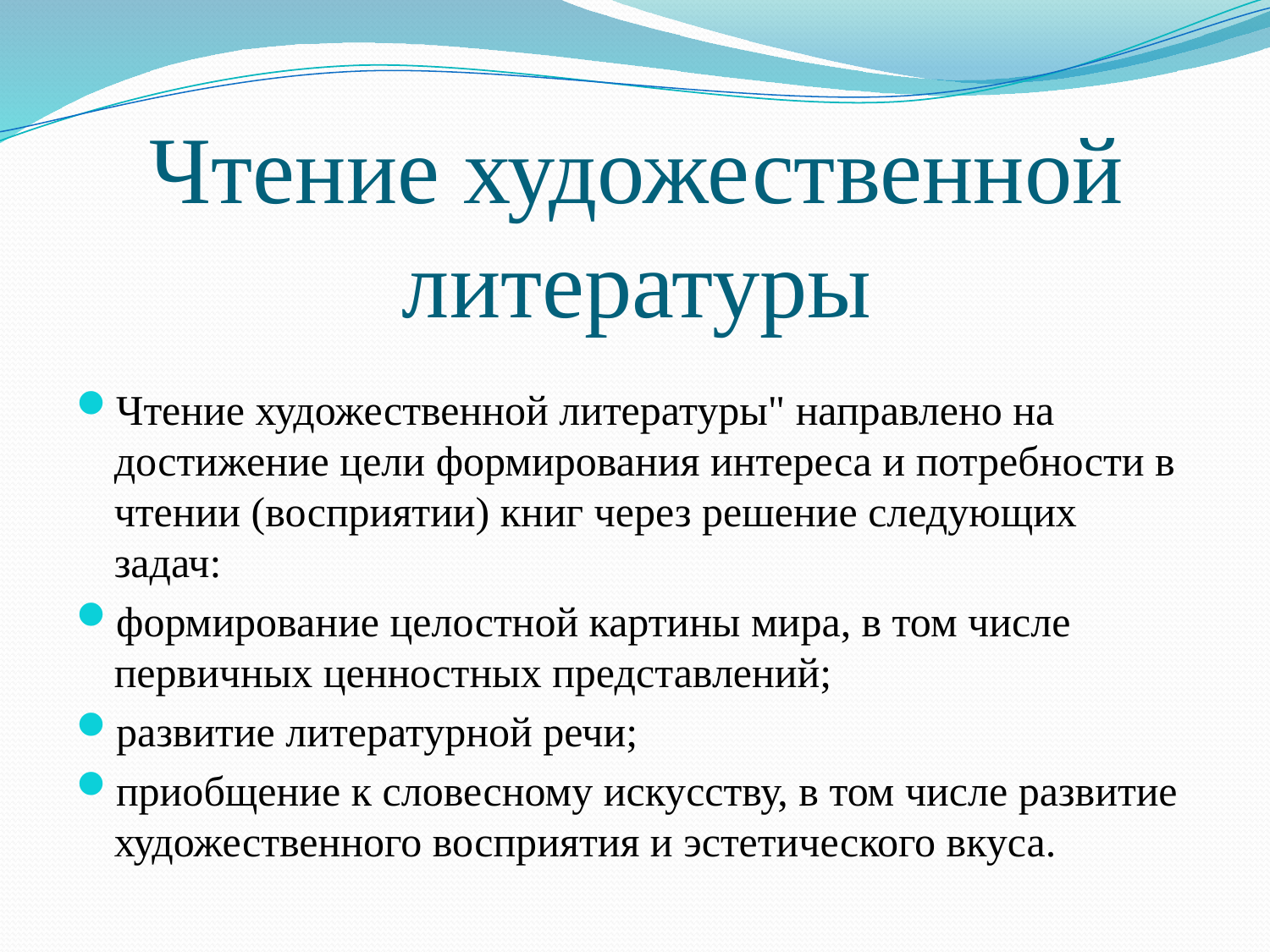

# Чтение художественной литературы
Чтение художественной литературы" направлено на достижение цели формирования интереса и потребности в чтении (восприятии) книг через решение следующих задач:
формирование целостной картины мира, в том числе первичных ценностных представлений;
развитие литературной речи;
приобщение к словесному искусству, в том числе развитие художественного восприятия и эстетического вкуса.